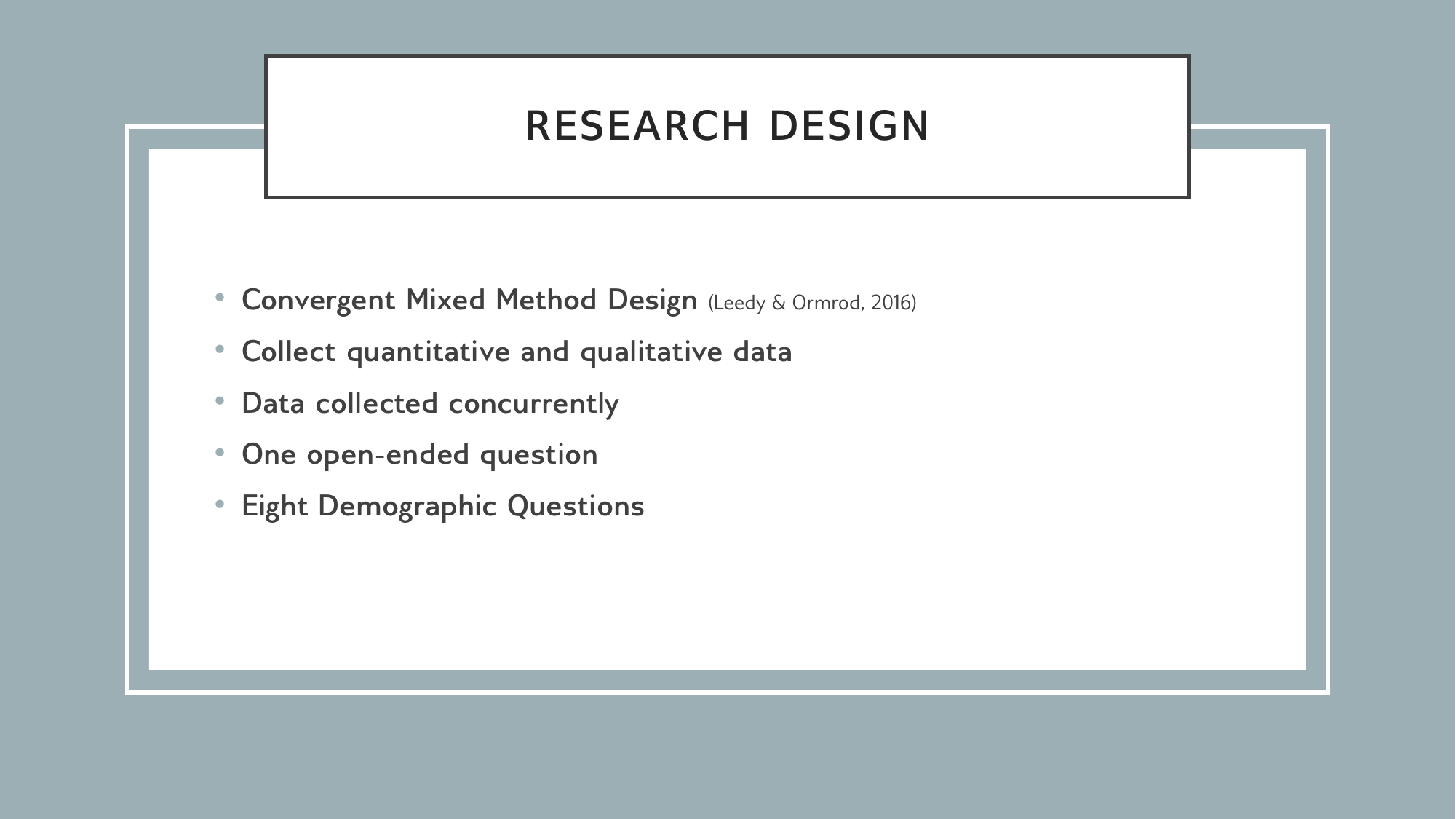

# Research Design

Convergent Mixed Method Design (Leedy & Ormrod, 2016)
Collect quantitative and qualitative data
Data collected concurrently
One open-ended question
Eight Demographic Questions